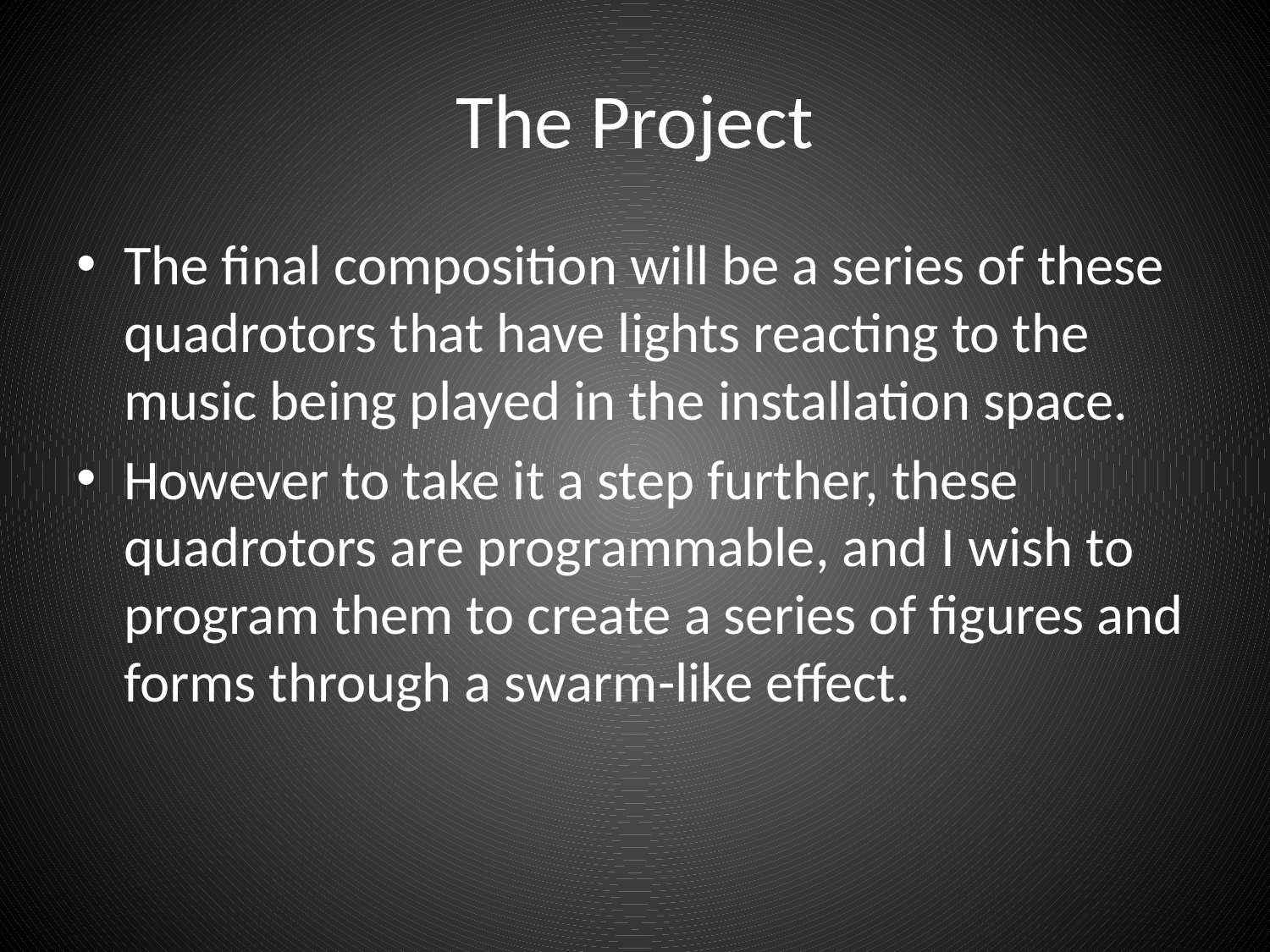

# The Project
The final composition will be a series of these quadrotors that have lights reacting to the music being played in the installation space.
However to take it a step further, these quadrotors are programmable, and I wish to program them to create a series of figures and forms through a swarm-like effect.